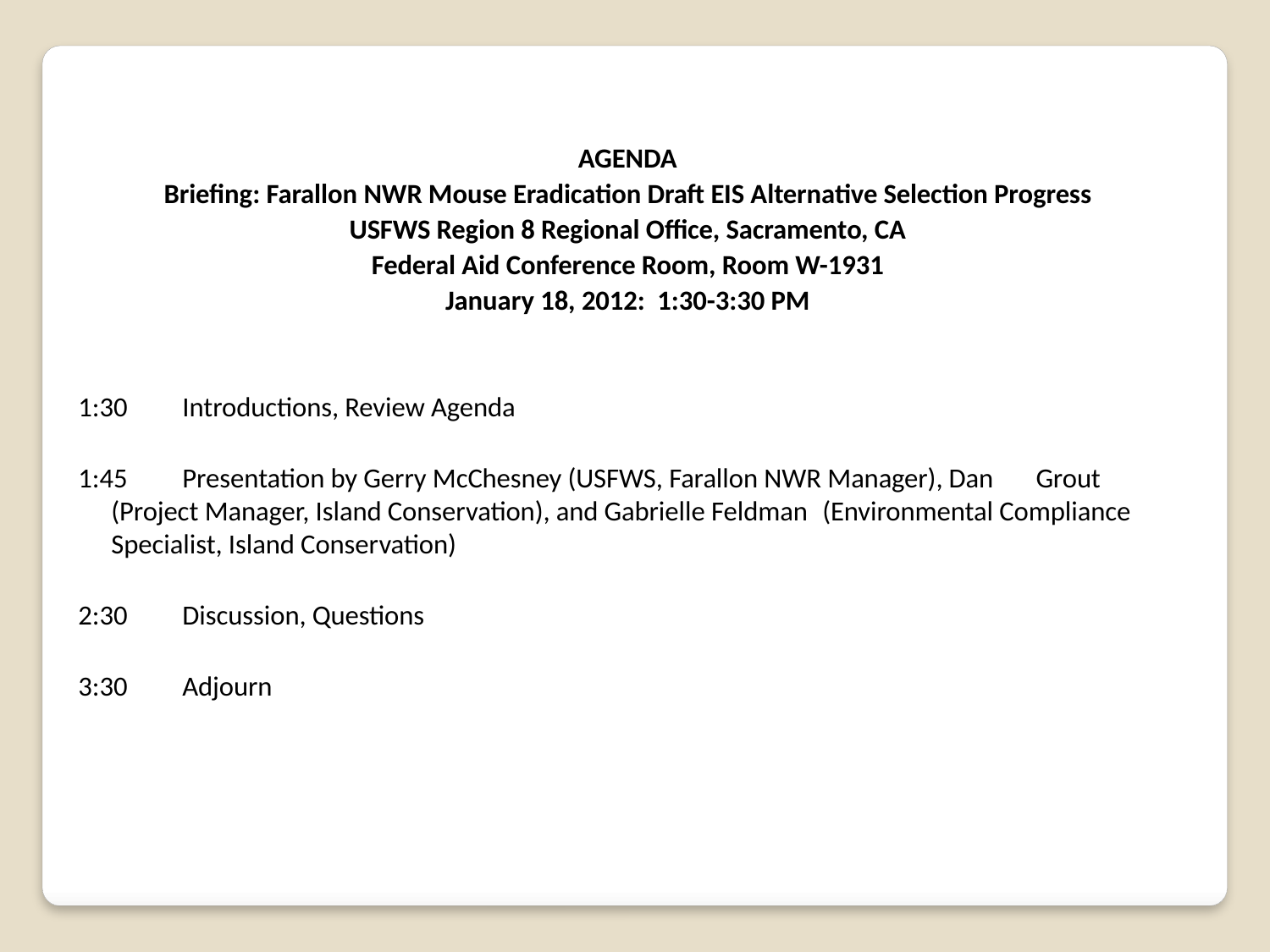

AGENDA
Briefing: Farallon NWR Mouse Eradication Draft EIS Alternative Selection Progress
USFWS Region 8 Regional Office, Sacramento, CA
Federal Aid Conference Room, Room W-1931
January 18, 2012:  1:30-3:30 PM

1:30	Introductions, Review Agenda

1:45	Presentation by Gerry McChesney (USFWS, Farallon NWR Manager), Dan 	Grout (Project Manager, Island Conservation), and Gabrielle Feldman 	(Environmental Compliance Specialist, Island Conservation)

2:30	Discussion, Questions

3:30	Adjourn